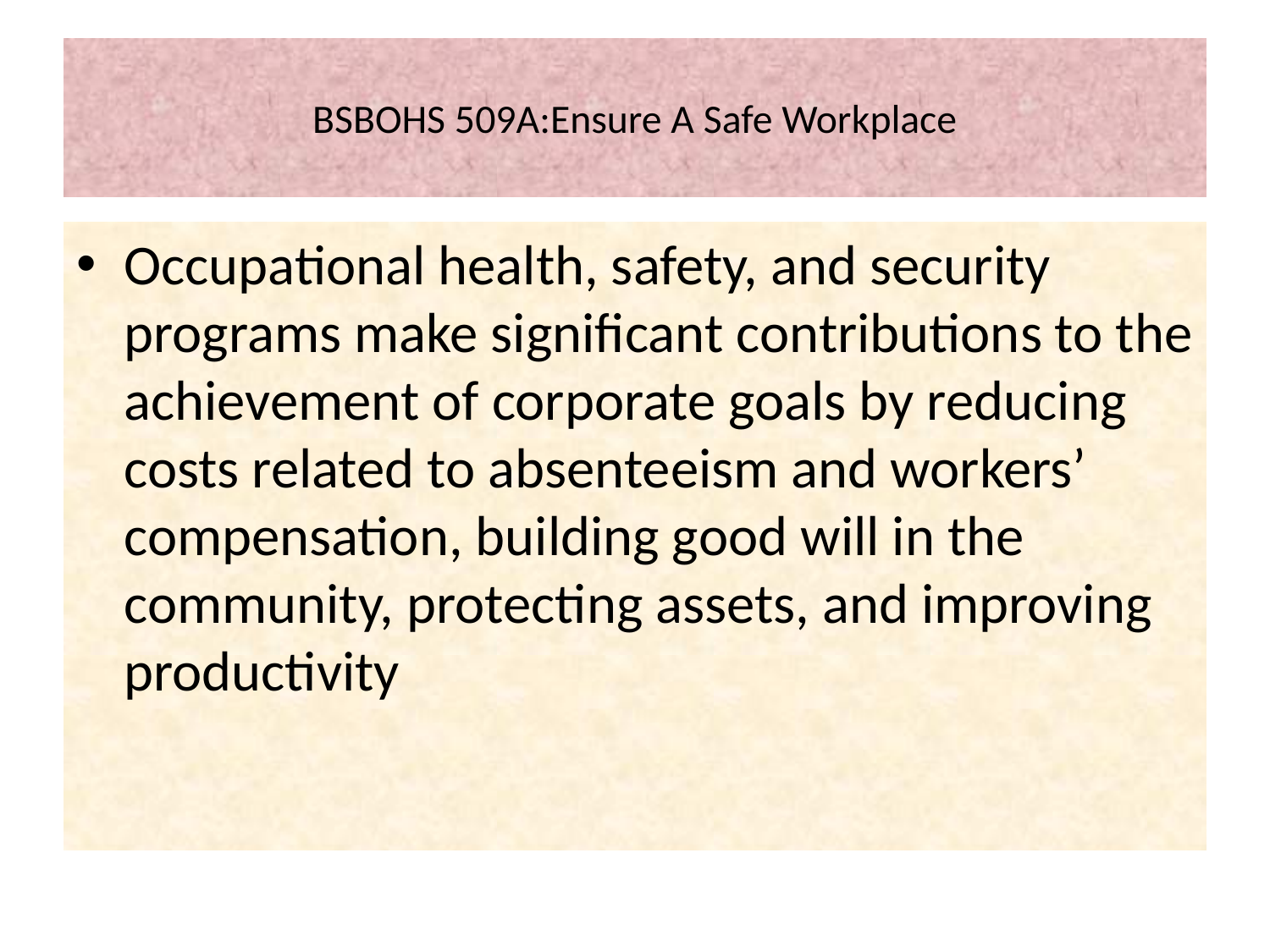

# BSBOHS 509A:Ensure A Safe Workplace
Occupational health, safety, and security programs make significant contributions to the achievement of corporate goals by reducing costs related to absenteeism and workers’ compensation, building good will in the community, protecting assets, and improving productivity